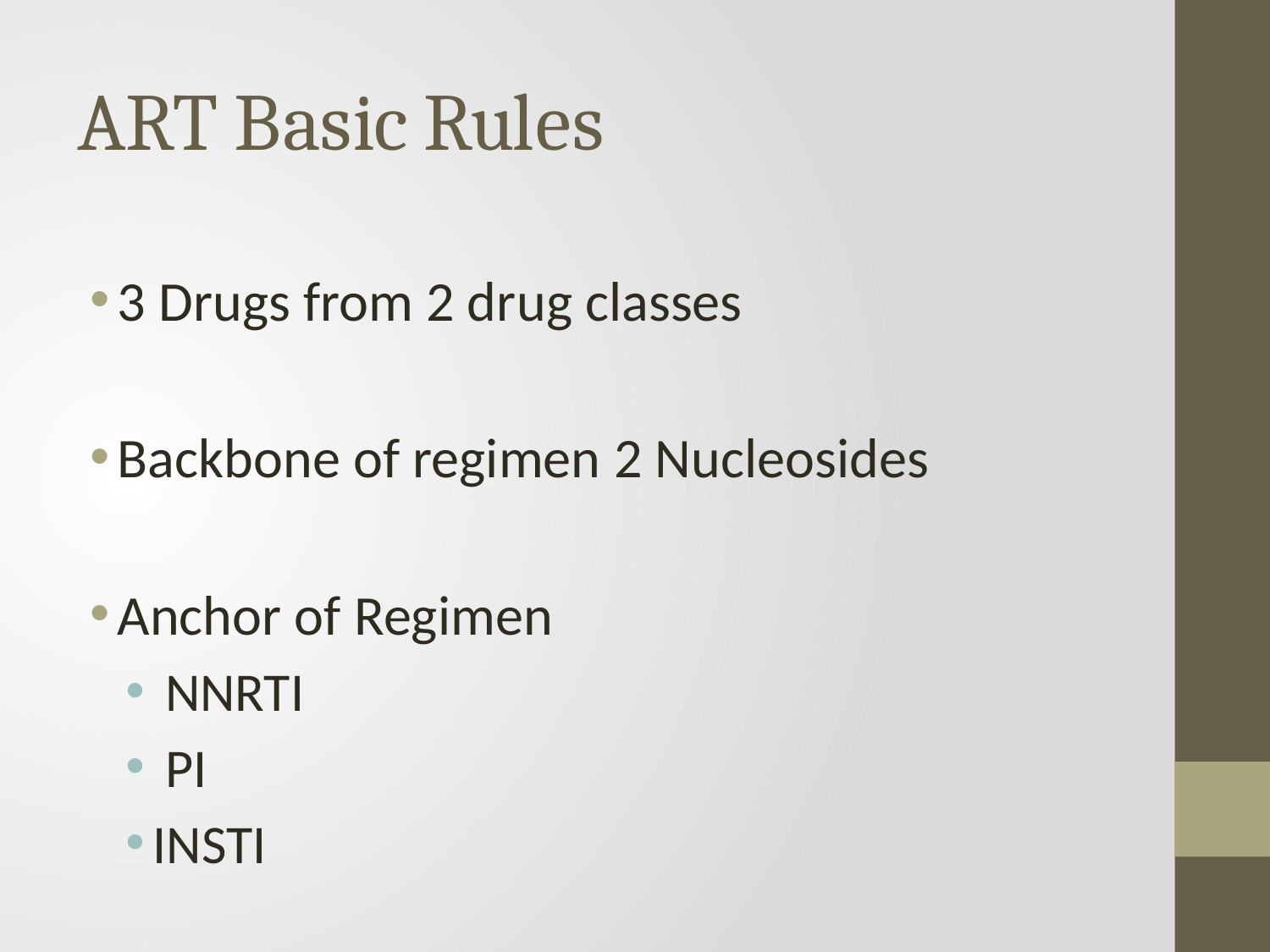

# ART Basic Rules

3 Drugs from 2 drug classes

Backbone of regimen 2 Nucleosides

Anchor of Regimen
 NNRTI
 PI
INSTI